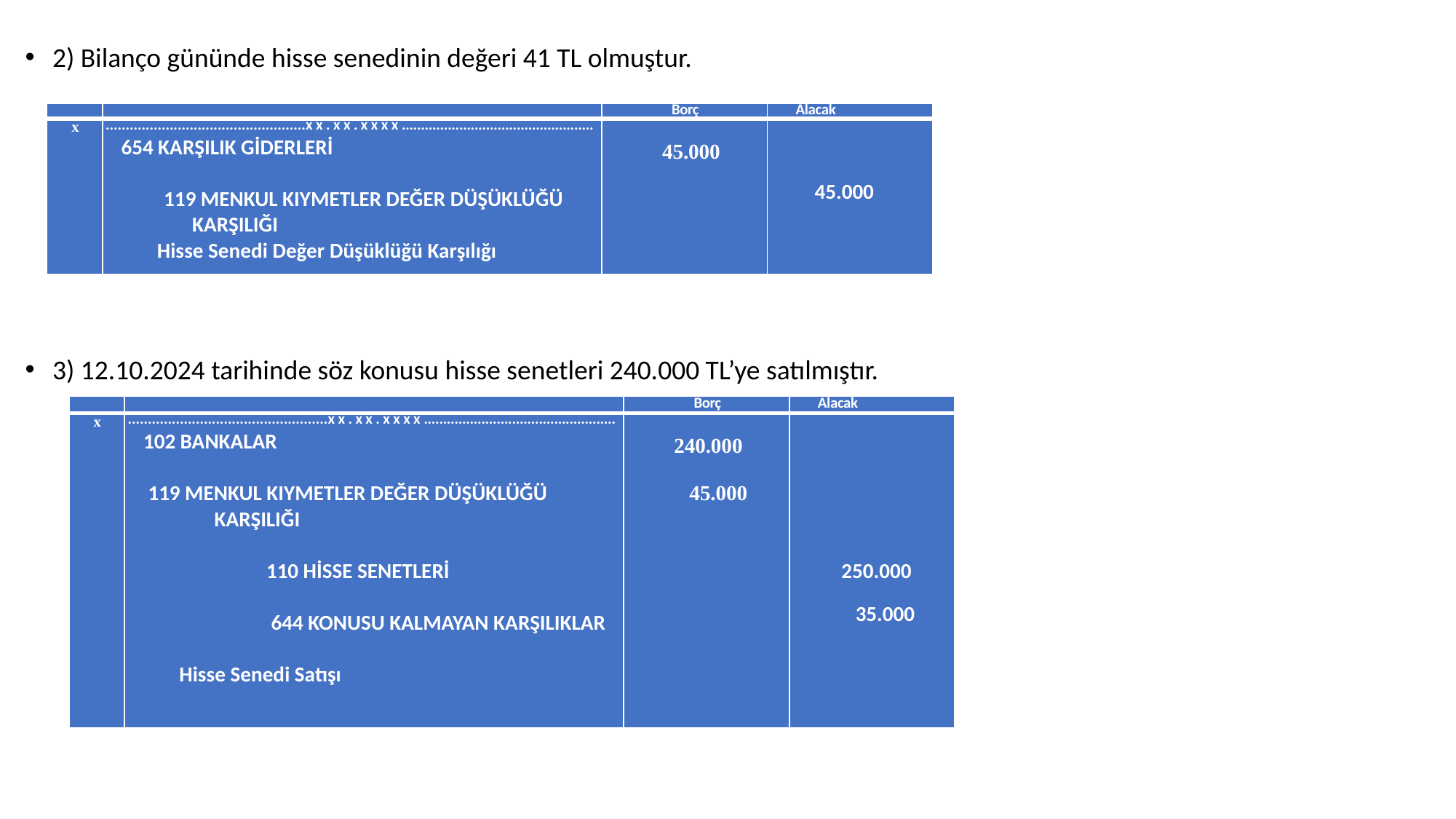

2) Bilanço gününde hisse senedinin değeri 41 TL olmuştur.

3) 12.10.2024 tarihinde söz konusu hisse senetleri 240.000 TL’ye satılmıştır.
|  |  | Borç | Alacak |
| --- | --- | --- | --- |
| x | ..................................................xx.xx.xxxx.................................................. 654 KARŞILIK GİDERLERİ 119 MENKUL KIYMETLER DEĞER DÜŞÜKLÜĞÜ KARŞILIĞI Hisse Senedi Değer Düşüklüğü Karşılığı | 45.000 | 45.000 |
|  |  | Borç | Alacak |
| --- | --- | --- | --- |
| x | ..................................................xx.xx.xxxx.................................................. 102 BANKALAR 119 MENKUL KIYMETLER DEĞER DÜŞÜKLÜĞÜ KARŞILIĞI   110 HİSSE SENETLERİ 644 KONUSU KALMAYAN KARŞILIKLAR Hisse Senedi Satışı | 240.000 45.000 | 250.000 35.000 |